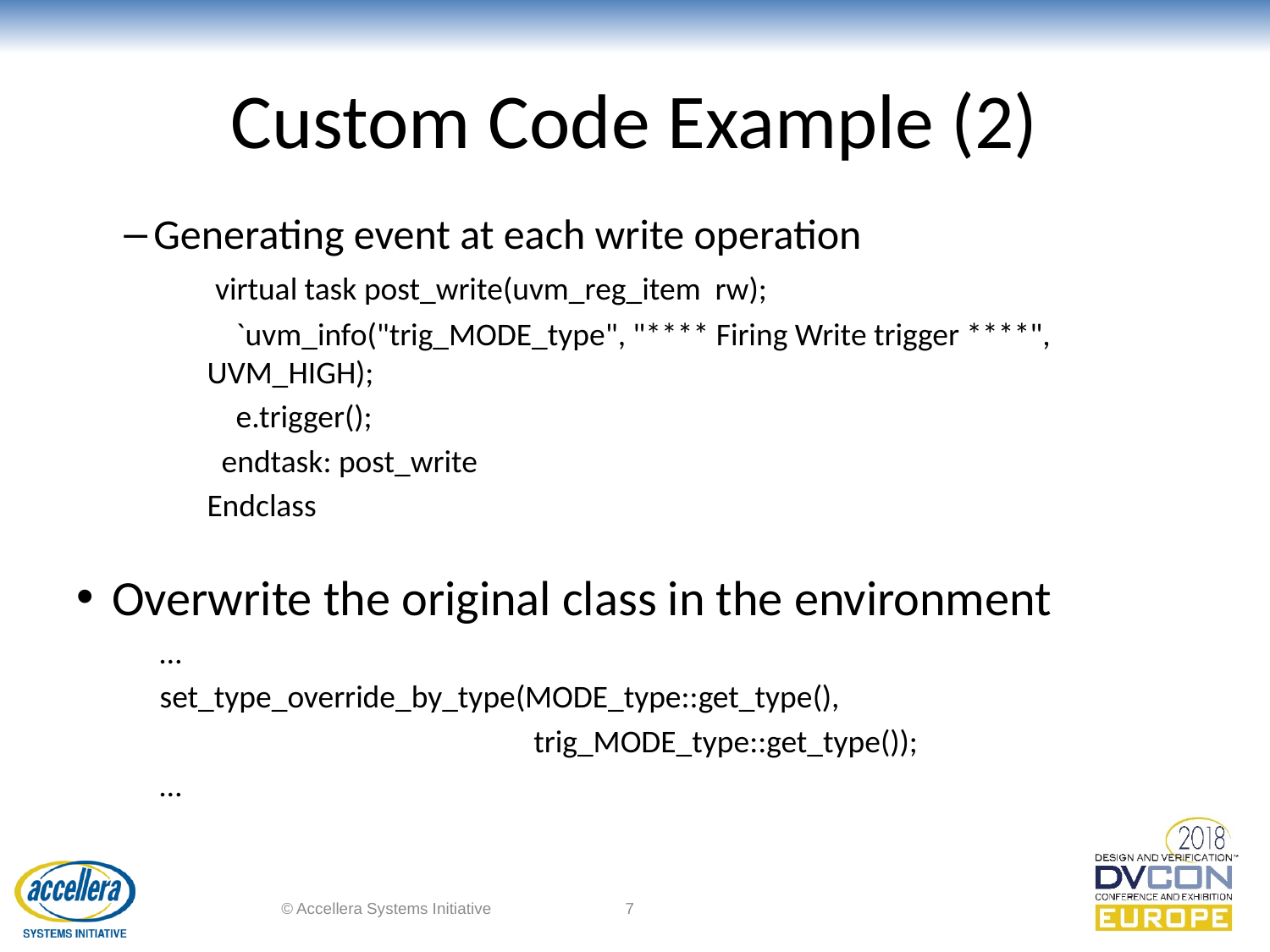

# Custom Code Example (2)
Generating event at each write operation
 virtual task post_write(uvm_reg_item 	rw);
    `uvm_info("trig_MODE_type", "**** Firing Write trigger ****", UVM_HIGH);
    e.trigger();
  endtask: post_write
Endclass

Overwrite the original class in the environment
…
set_type_override_by_type(MODE_type::get_type(),
                                                    trig_MODE_type::get_type());
…

© Accellera Systems Initiative
7